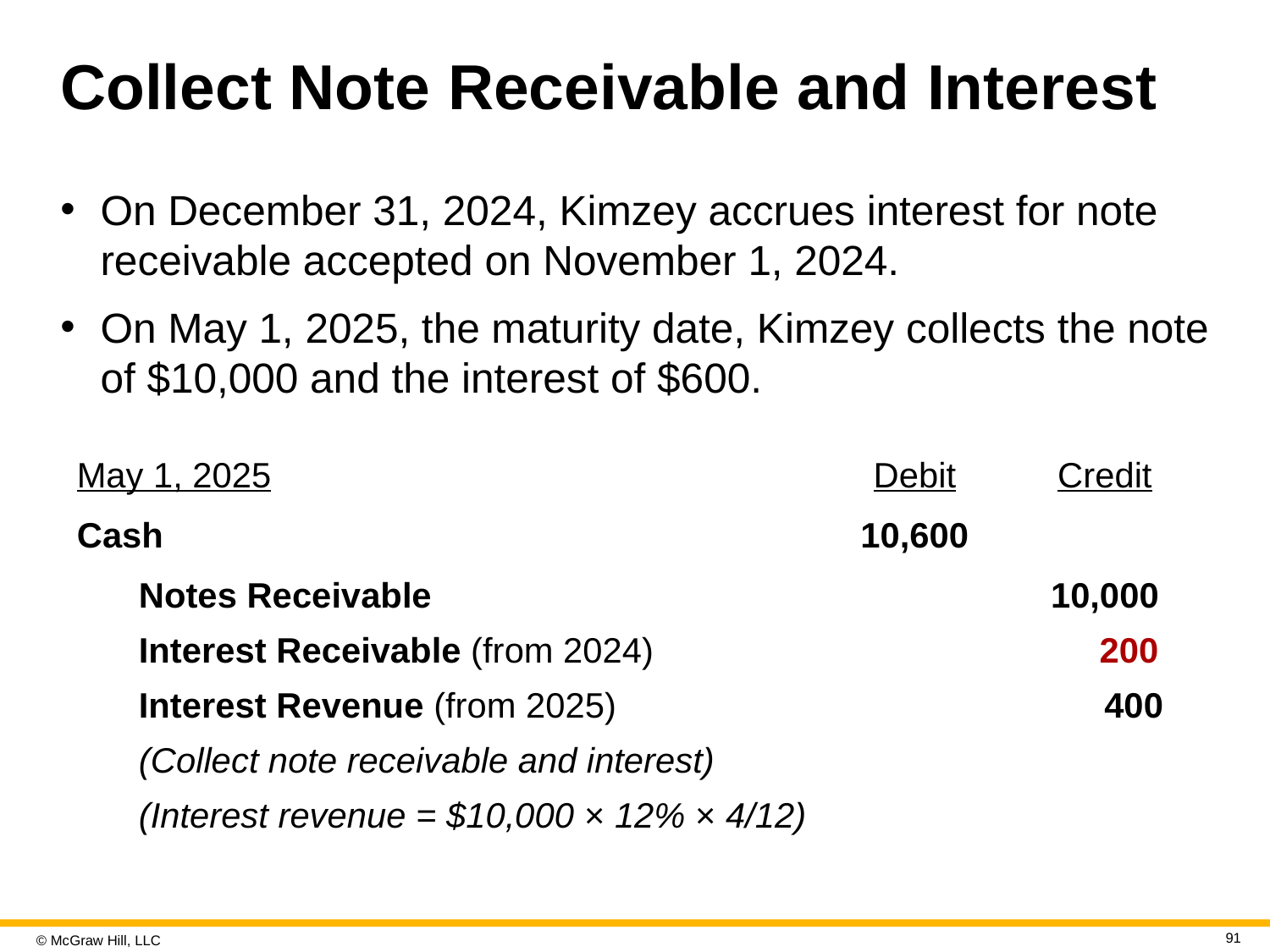

# Collect Note Receivable and Interest
On December 31, 2024, Kimzey accrues interest for note receivable accepted on November 1, 2024.
On May 1, 2025, the maturity date, Kimzey collects the note of $10,000 and the interest of $600.
| May 1, 2025 | Debit | Credit |
| --- | --- | --- |
| Cash | 10,600 |  |
| Notes Receivable |  | 10,000 |
| Interest Receivable (from 2024) |  | 200 |
| Interest Revenue (from 2025) |  | 400 |
| (Collect note receivable and interest) |  |  |
| (Interest revenue = $10,000 × 12% × 4/12) |  |  |
91